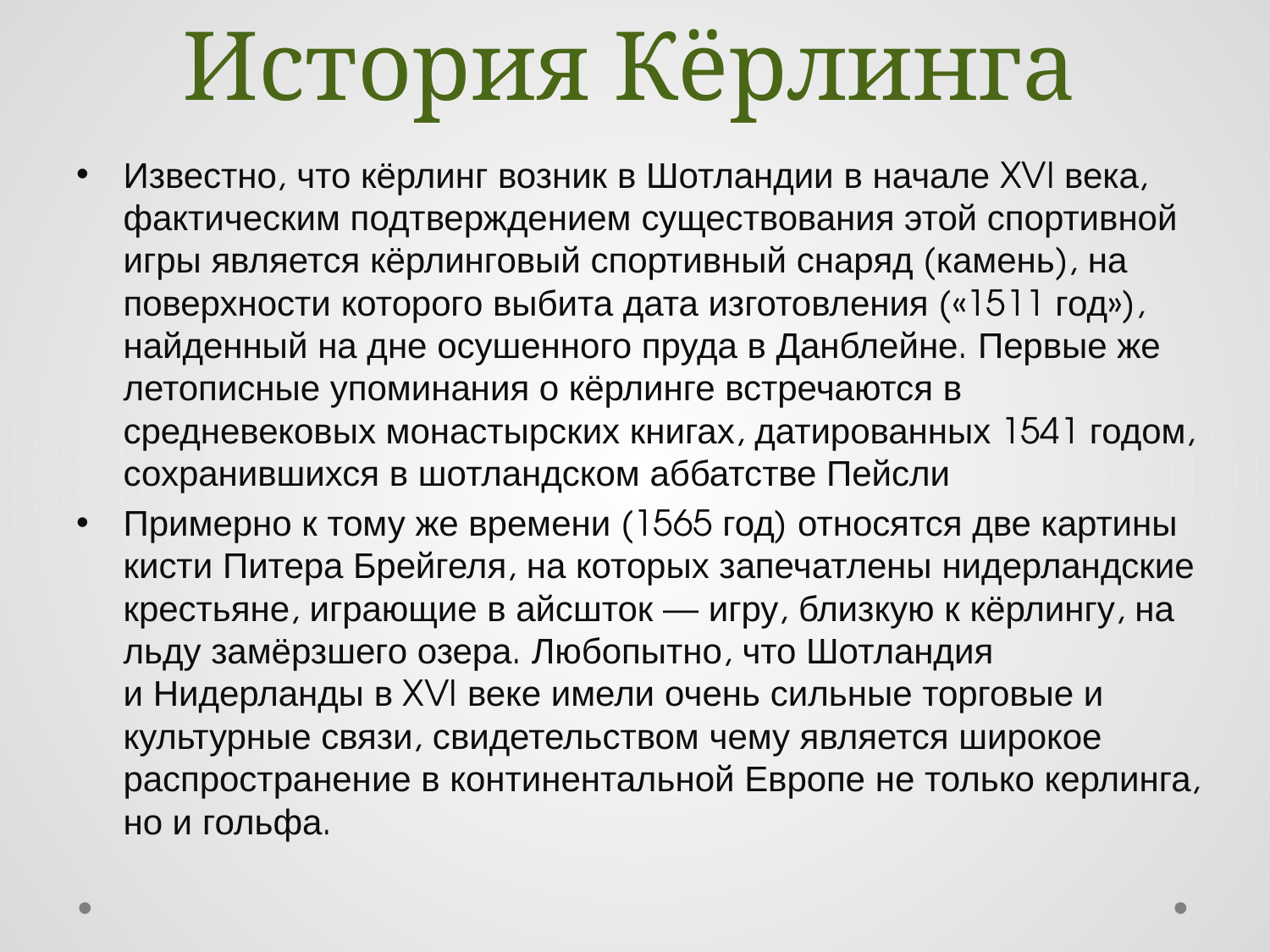

# История Кёрлинга
Известно, что кёрлинг возник в Шотландии в начале XVI века, фактическим подтверждением существования этой спортивной игры является кёрлинговый спортивный снаряд (камень), на поверхности которого выбита дата изготовления («1511 год»), найденный на дне осушенного пруда в Данблейне. Первые же летописные упоминания о кёрлинге встречаются в средневековых монастырских книгах, датированных 1541 годом, сохранившихся в шотландском аббатстве Пейсли
Примерно к тому же времени (1565 год) относятся две картины кисти Питера Брейгеля, на которых запечатлены нидерландские крестьяне, играющие в айсшток — игру, близкую к кёрлингу, на льду замёрзшего озера. Любопытно, что Шотландия и Нидерланды в XVI веке имели очень сильные торговые и культурные связи, свидетельством чему является широкое распространение в континентальной Европе не только керлинга, но и гольфа.